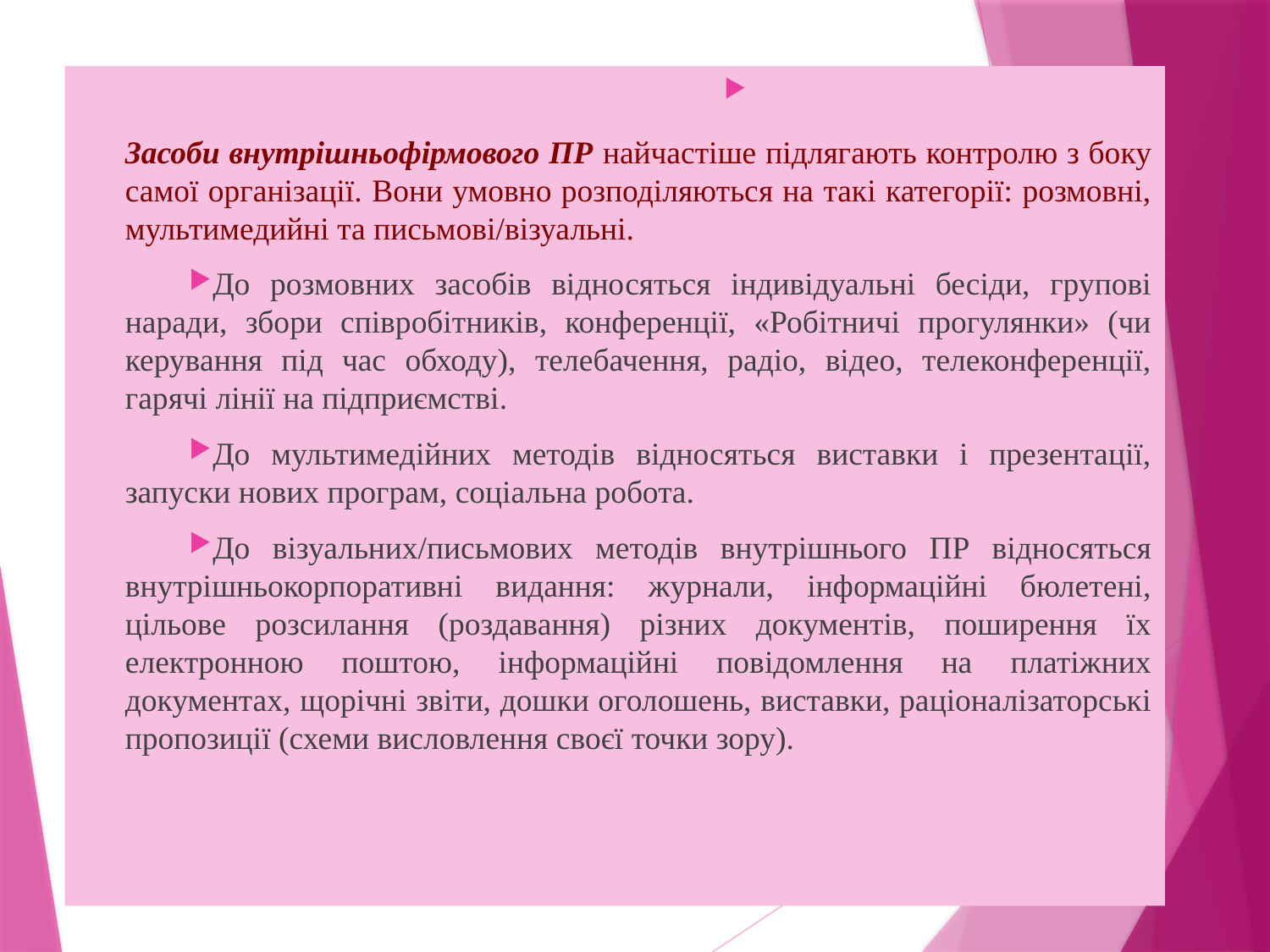

Засоби внутрішньофірмового ПР найчастіше підлягають контролю з боку самої організації. Вони умовно розподіляються на такі категорії: розмовні, мультимедийні та письмові/візуальні.
До розмовних засобів відносяться індивідуальні бесіди, групові наради, збори співробітників, конференції, «Робітничі прогулянки» (чи керування під час обходу), телебачення, радіо, відео, телеконференції, гарячі лінії на підприємстві.
До мультимедійних методів відносяться виставки і презентації, запуски нових програм, соціальна робота.
До візуальних/письмових методів внутрішнього ПР відносяться внутрішньокорпоративні видання: журнали, інформаційні бюлетені, цільове розсилання (роздавання) різних документів, поширення їх електронною поштою, інформаційні повідомлення на платіжних документах, щорічні звіти, дошки оголошень, виставки, раціоналізаторські пропозиції (схеми висловлення своєї точки зору).